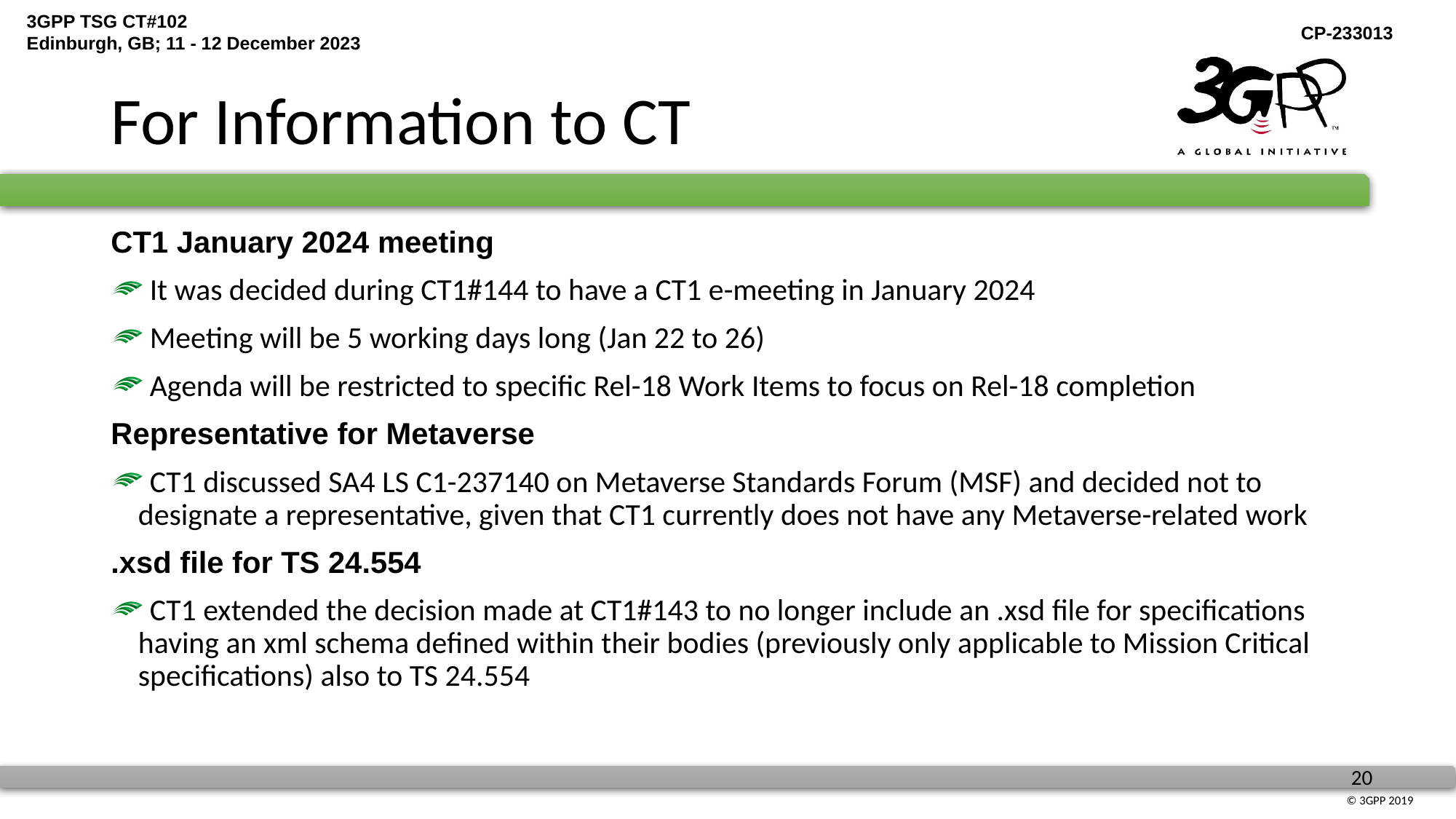

# For Information to CT
CT1 January 2024 meeting
 It was decided during CT1#144 to have a CT1 e-meeting in January 2024
 Meeting will be 5 working days long (Jan 22 to 26)
 Agenda will be restricted to specific Rel-18 Work Items to focus on Rel-18 completion
Representative for Metaverse
 CT1 discussed SA4 LS C1-237140 on Metaverse Standards Forum (MSF) and decided not to designate a representative, given that CT1 currently does not have any Metaverse-related work
.xsd file for TS 24.554
 CT1 extended the decision made at CT1#143 to no longer include an .xsd file for specifications having an xml schema defined within their bodies (previously only applicable to Mission Critical specifications) also to TS 24.554